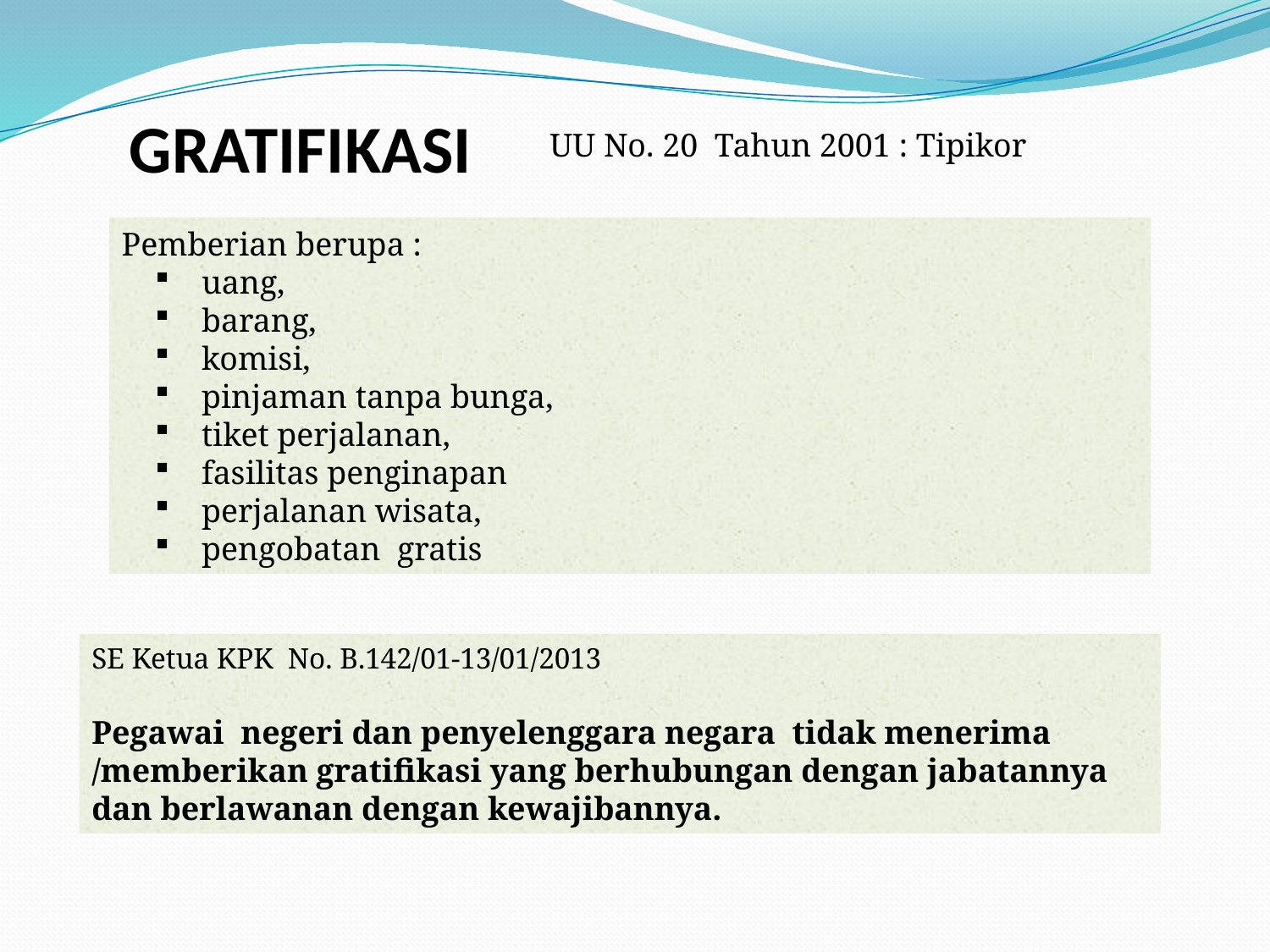

# GRATIFIKASI
UU No. 20  Tahun 2001 : Tipikor
Pemberian berupa :
  uang,
  barang,
  komisi,
  pinjaman tanpa bunga,
  tiket perjalanan,
  fasilitas penginapan
  perjalanan wisata,
  pengobatan  gratis
SE Ketua KPK  No. B.142/01-13/01/2013

Pegawai  negeri dan penyelenggara negara  tidak menerima /memberikan gratifikasi yang berhubungan dengan jabatannya dan berlawanan dengan kewajibannya.